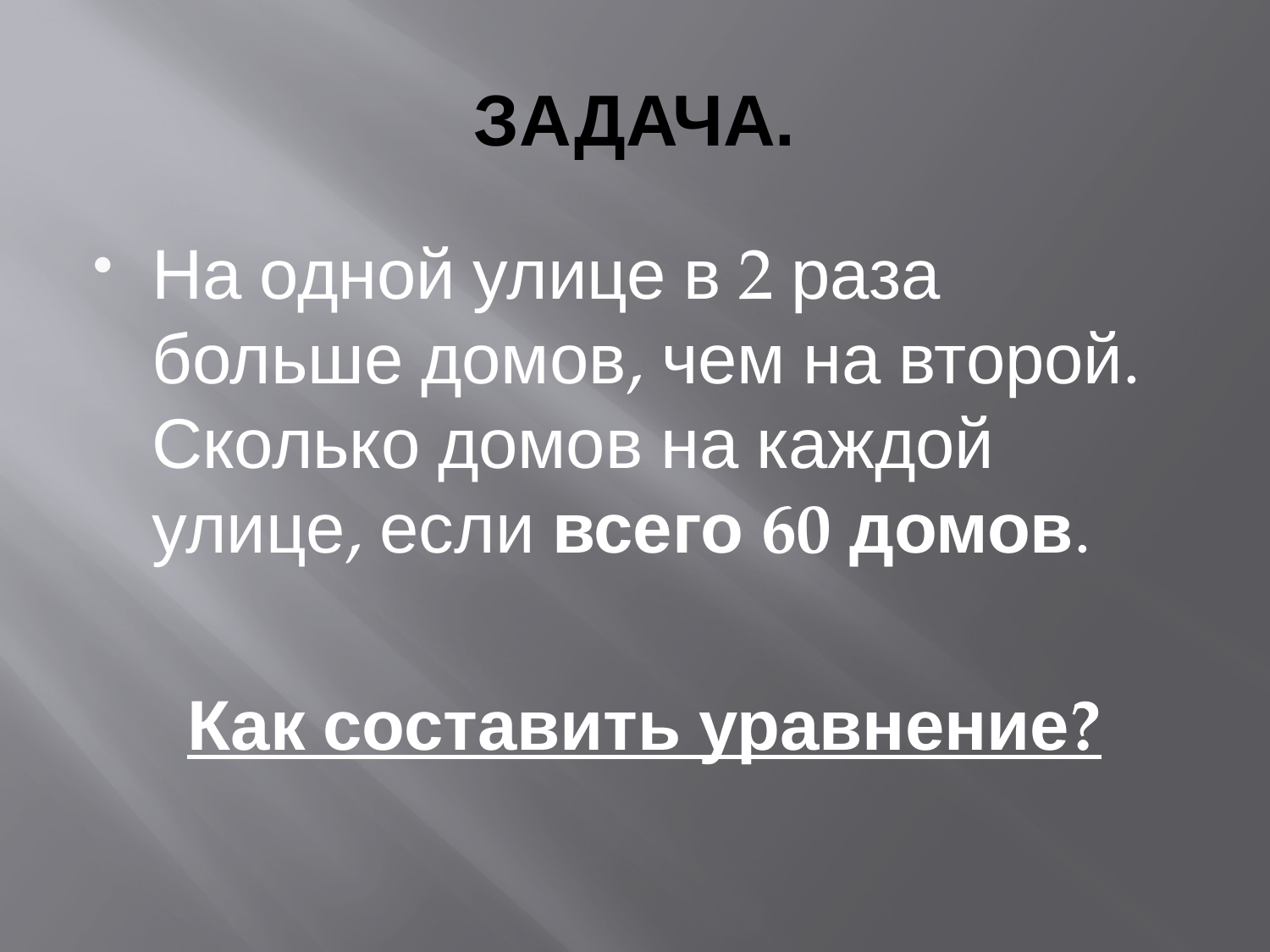

# ЗАДАЧА.
На одной улице в 2 раза больше домов, чем на второй. Сколько домов на каждой улице, если всего 60 домов.

Как составить уравнение?